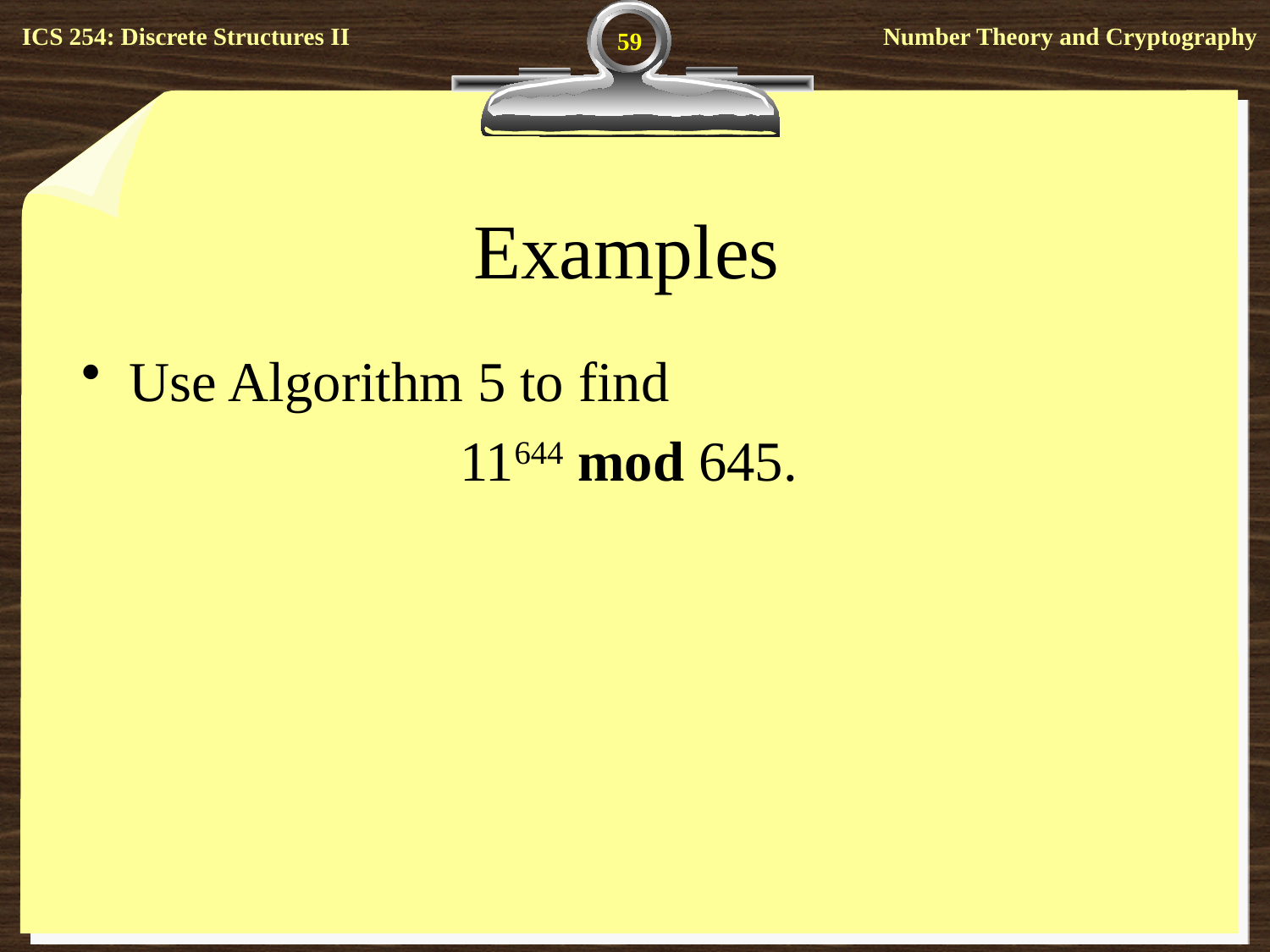

59
# Examples
Use Algorithm 5 to find
11644 mod 645.